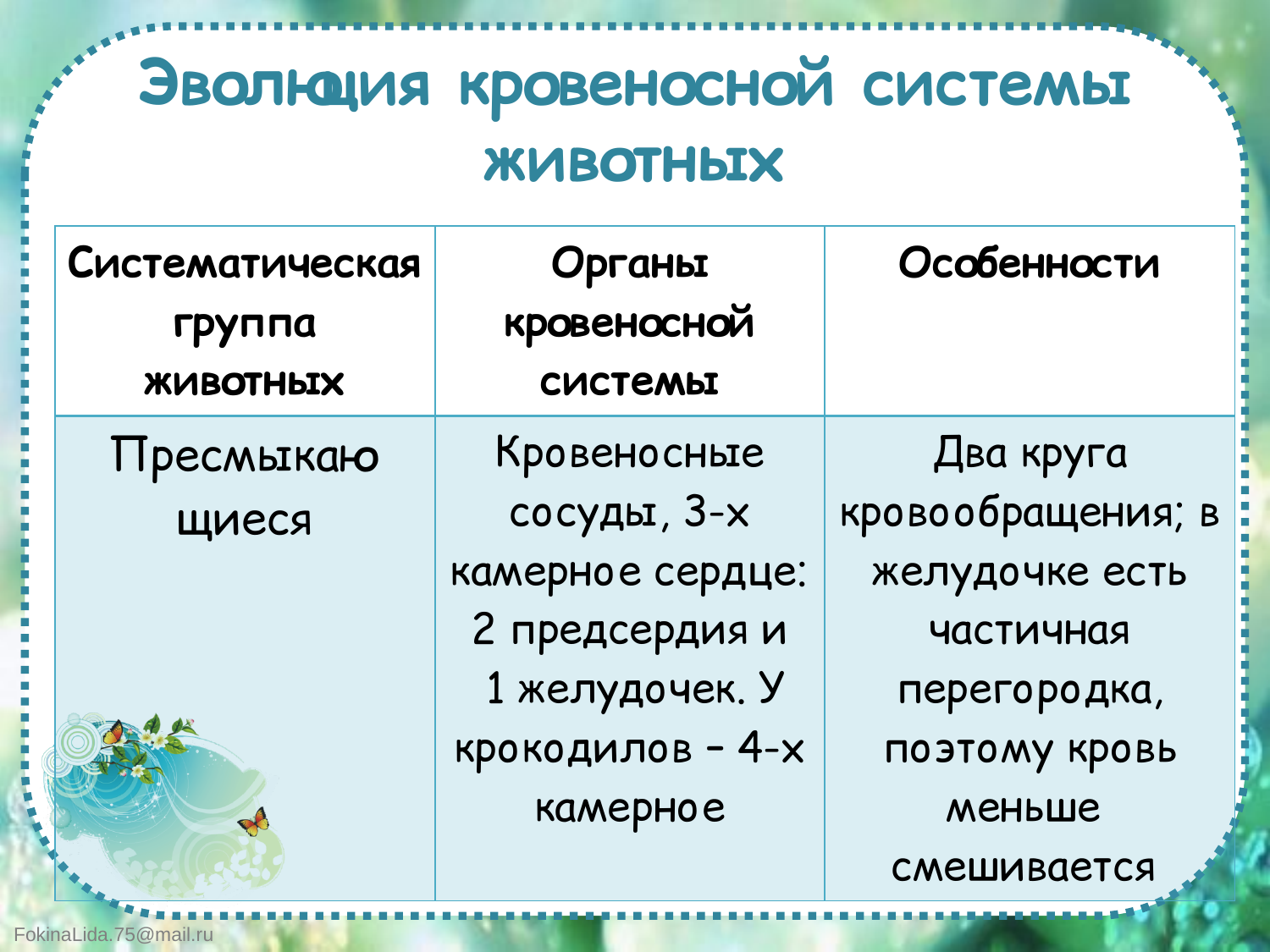

# Эволюция кровеносной системы животных
| Систематическая группа животных | Органы кровеносной системы | Особенности |
| --- | --- | --- |
| Пресмыкаю щиеся | Кровеносные сосуды, 3-х камерное сердце: 2 предсердия и 1 желудочек. У крокодилов – 4-х камерное | Два круга кровообращения; в желудочке есть частичная перегородка, поэтому кровь меньше смешивается |